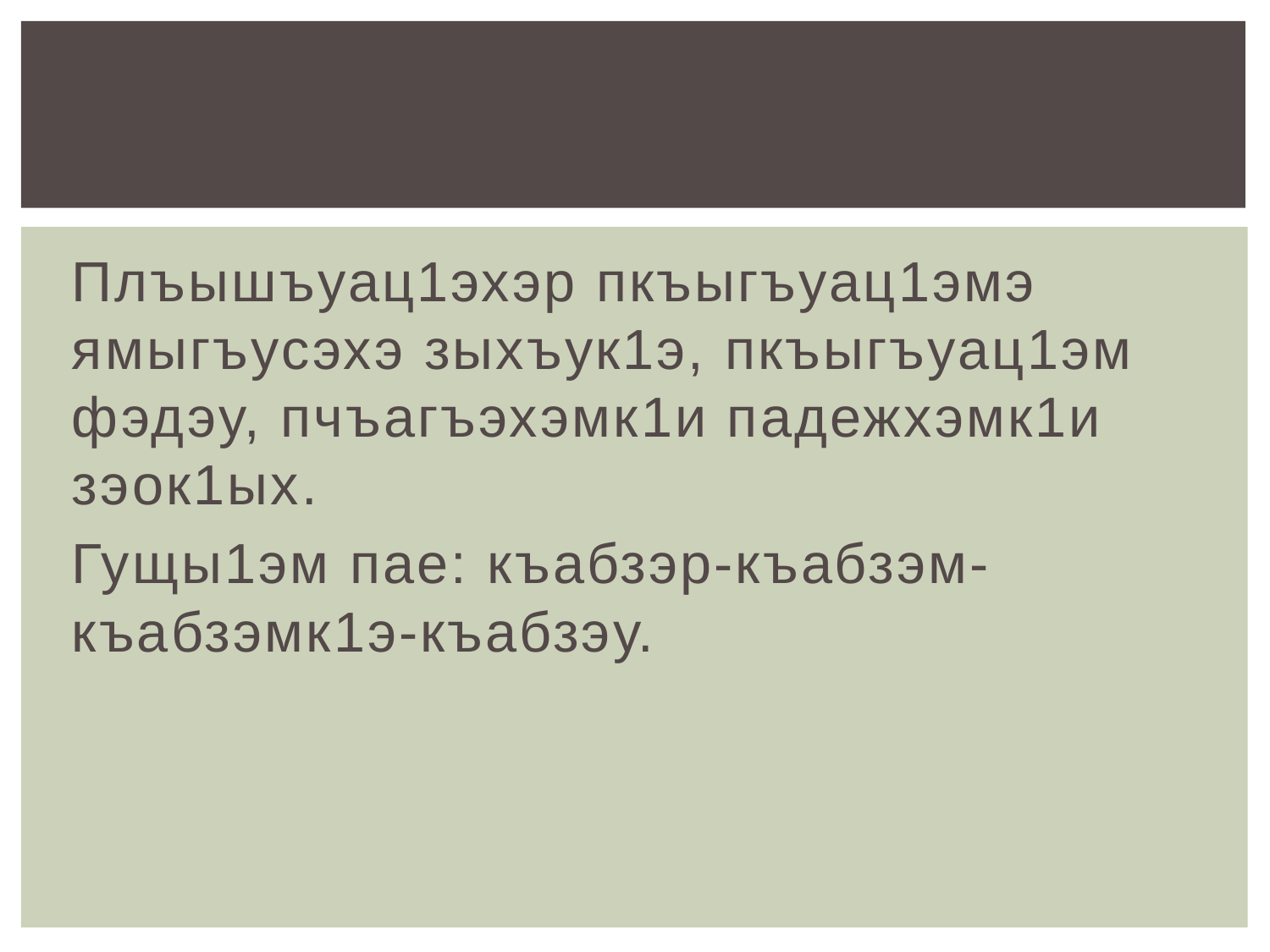

Плъышъуац1эхэр пкъыгъуац1эмэ ямыгъусэхэ зыхъук1э, пкъыгъуац1эм фэдэу, пчъагъэхэмк1и падежхэмк1и зэок1ых.
Гущы1эм пае: къабзэр-къабзэм-къабзэмк1э-къабзэу.